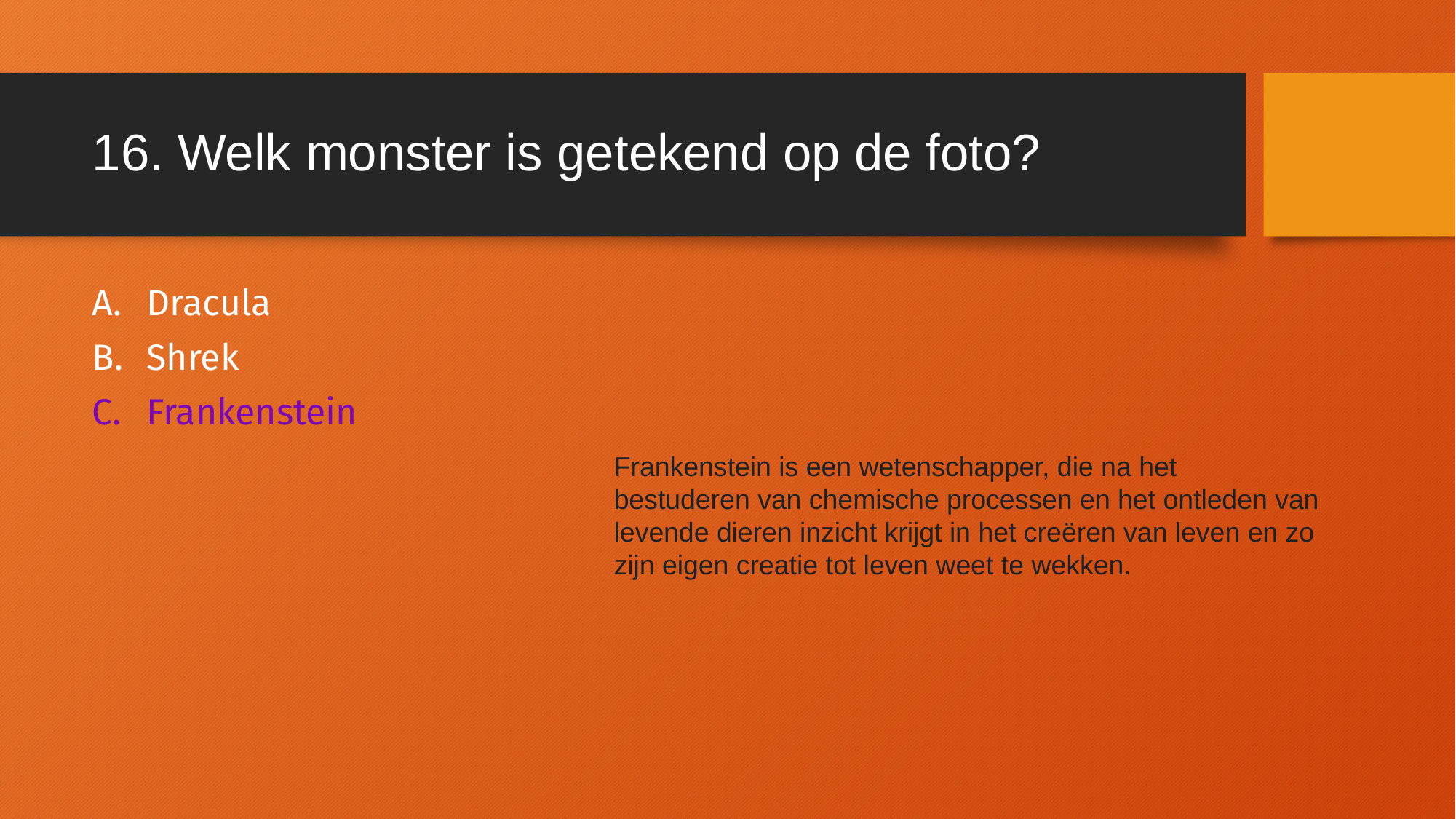

# 16. Welk monster is getekend op de foto?
Dracula
Shrek
Frankenstein
Frankenstein is een wetenschapper, die na het bestuderen van chemische processen en het ontleden van levende dieren inzicht krijgt in het creëren van leven en zo zijn eigen creatie tot leven weet te wekken.